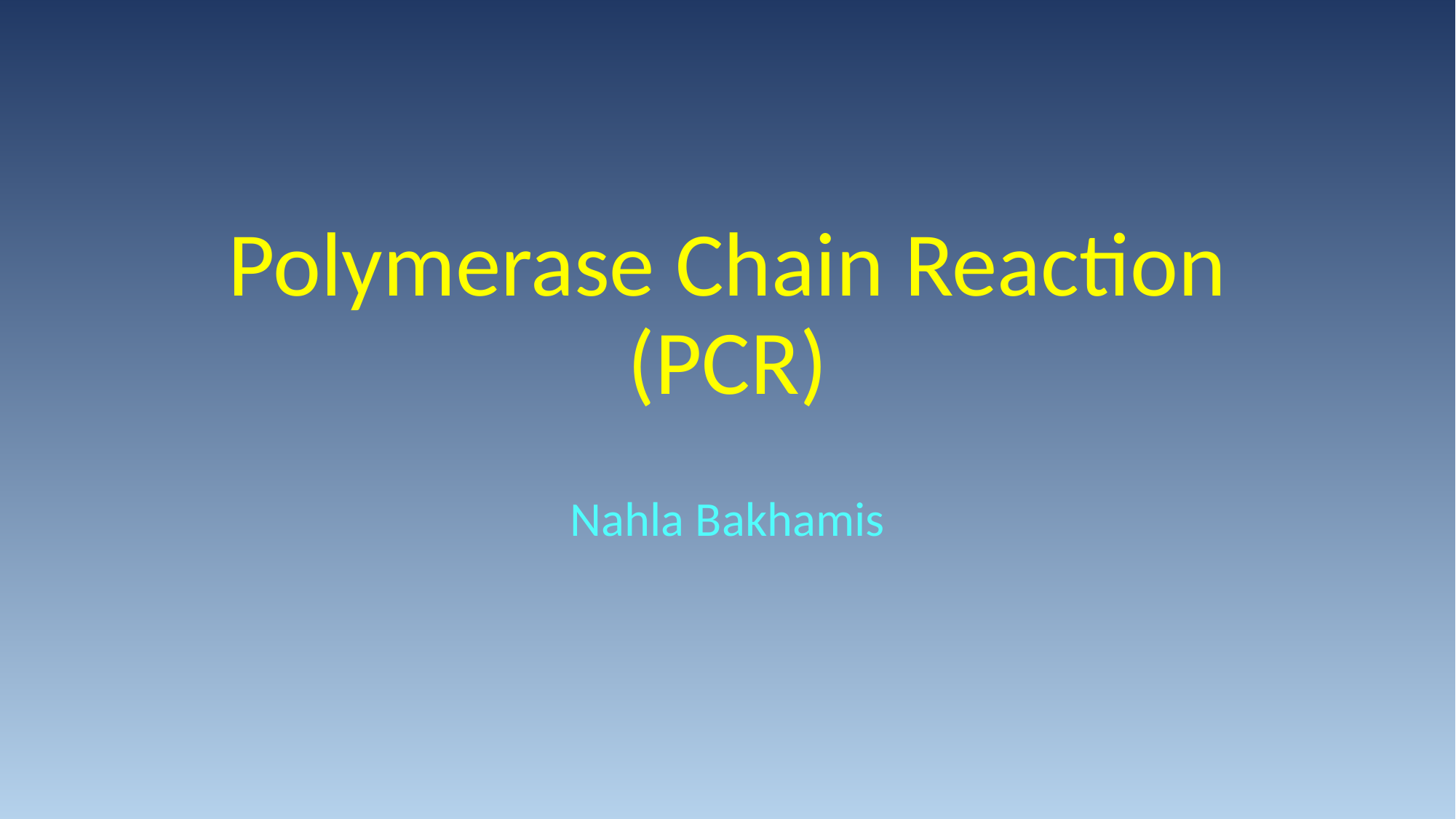

# Polymerase Chain Reaction (PCR)

Nahla Bakhamis